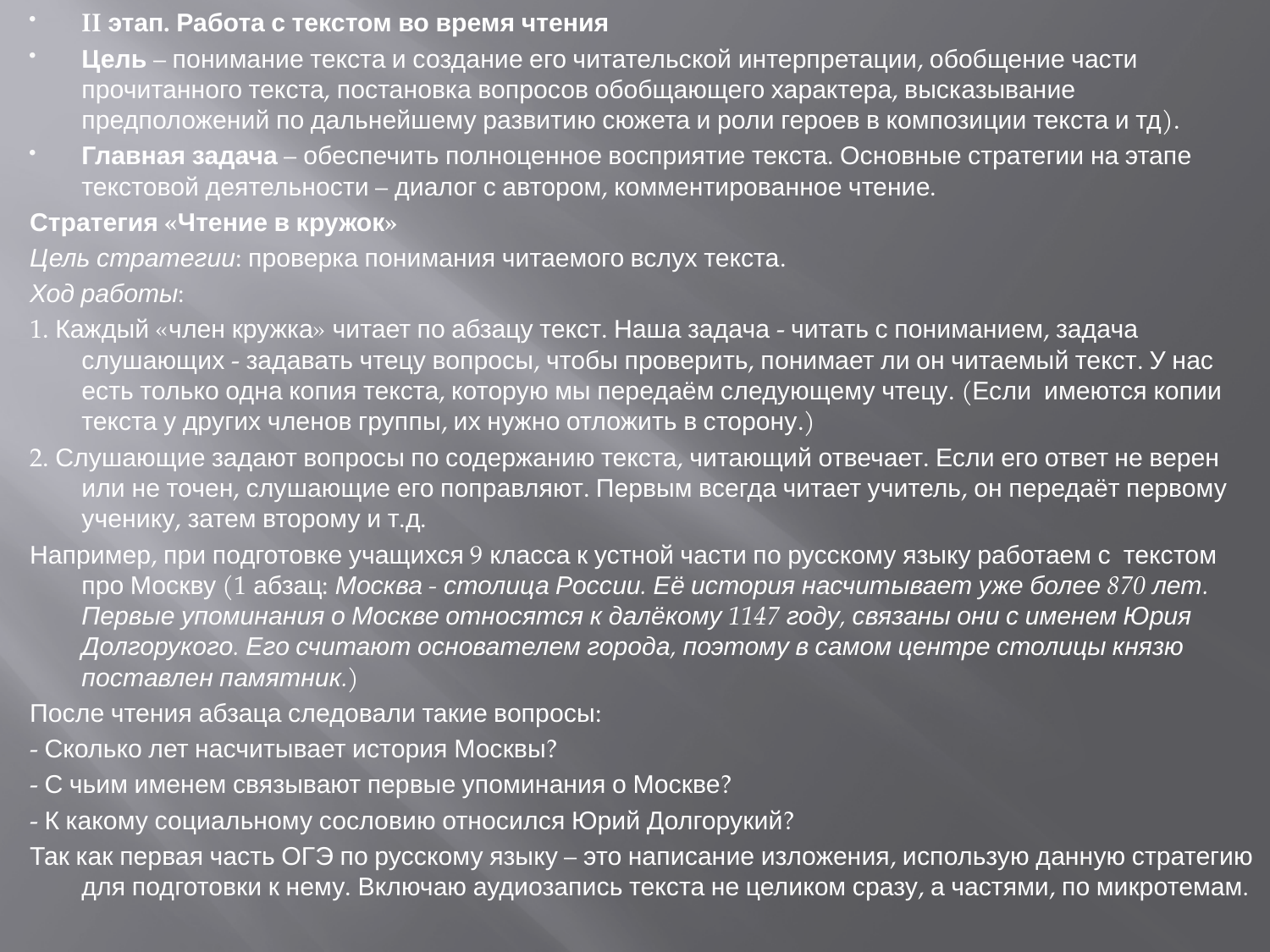

II этап. Работа с текстом во время чтения
Цель – понимание текста и создание его читательской интерпретации, обобщение части прочитанного текста, постановка вопросов обобщающего характера, высказывание предположений по дальнейшему развитию сюжета и роли героев в композиции текста и тд).
Главная задача – обеспечить полноценное восприятие текста. Основные стратегии на этапе текстовой деятельности – диалог с автором, комментированное чтение.
Стратегия «Чтение в кружок»
Цель стратегии: проверка понимания читаемого вслух текста.
Ход работы:
1. Каждый «член кружка» читает по абзацу текст. Наша задача - читать с пониманием, задача слушающих - задавать чтецу вопросы, чтобы проверить, понимает ли он читаемый текст. У нас есть только одна копия текста, которую мы передаём следующему чтецу. (Если  имеются копии текста у других членов группы, их нужно отложить в сторону.)
2. Слушающие задают вопросы по содержанию текста, читающий отвечает. Если его ответ не верен или не точен, слушающие его поправляют. Первым всегда читает учитель, он передаёт первому ученику, затем второму и т.д.
Например, при подготовке учащихся 9 класса к устной части по русскому языку работаем с  текстом про Москву (1 абзац: Москва - столица России. Её история насчитывает уже более 870 лет. Первые упоминания о Москве относятся к далёкому 1147 году, связаны они с именем Юрия Долгорукого. Его считают основателем города, поэтому в самом центре столицы князю поставлен памятник.)
После чтения абзаца следовали такие вопросы:
- Сколько лет насчитывает история Москвы?
- С чьим именем связывают первые упоминания о Москве?
- К какому социальному сословию относился Юрий Долгорукий?
Так как первая часть ОГЭ по русскому языку – это написание изложения, использую данную стратегию для подготовки к нему. Включаю аудиозапись текста не целиком сразу, а частями, по микротемам.